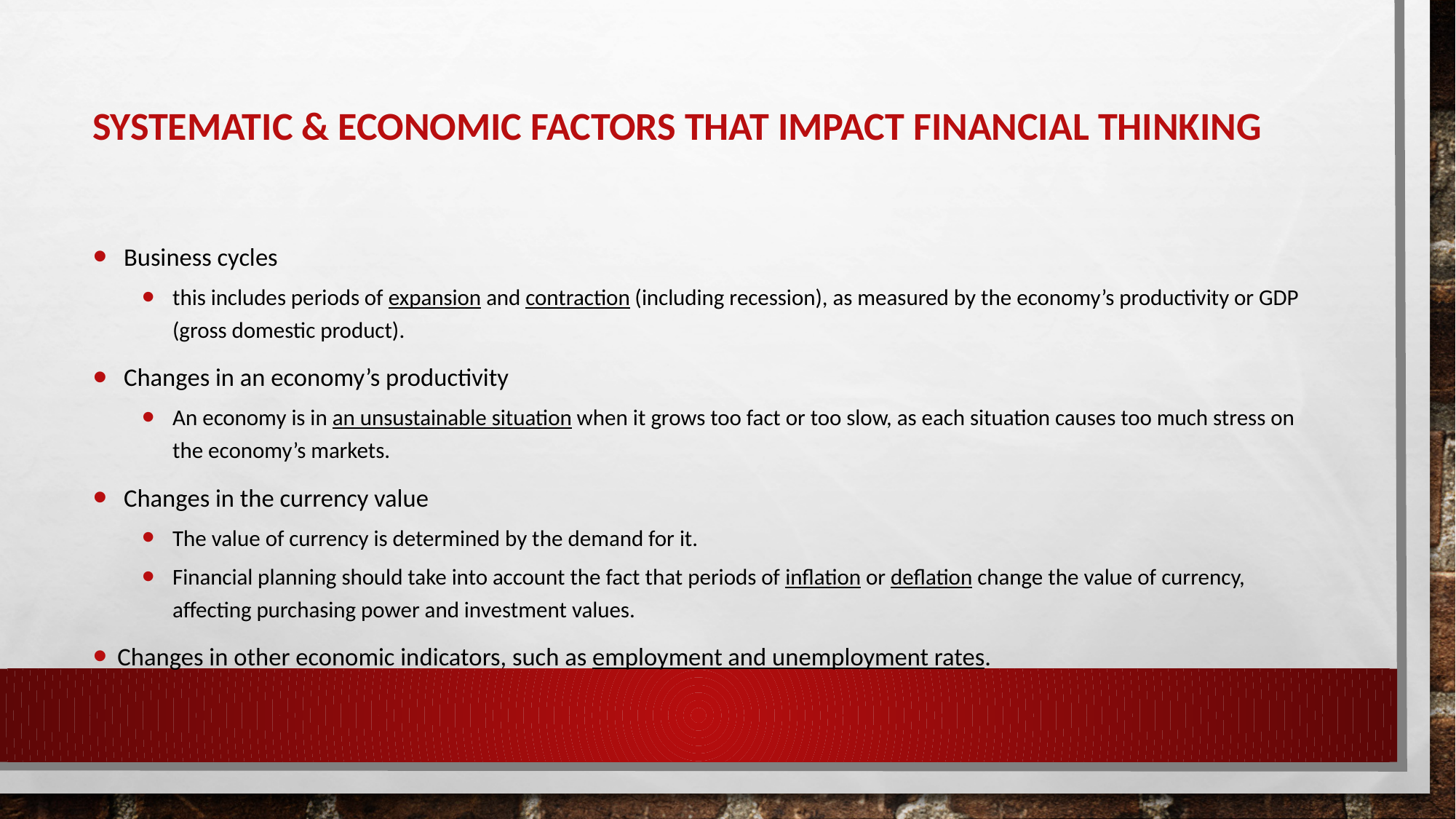

# Systematic & Economic Factors that impact financial thinking
Business cycles
this includes periods of expansion and contraction (including recession), as measured by the economy’s productivity or GDP (gross domestic product).
Changes in an economy’s productivity
An economy is in an unsustainable situation when it grows too fact or too slow, as each situation causes too much stress on the economy’s markets.
Changes in the currency value
The value of currency is determined by the demand for it.
Financial planning should take into account the fact that periods of inflation or deflation change the value of currency, affecting purchasing power and investment values.
Changes in other economic indicators, such as employment and unemployment rates.